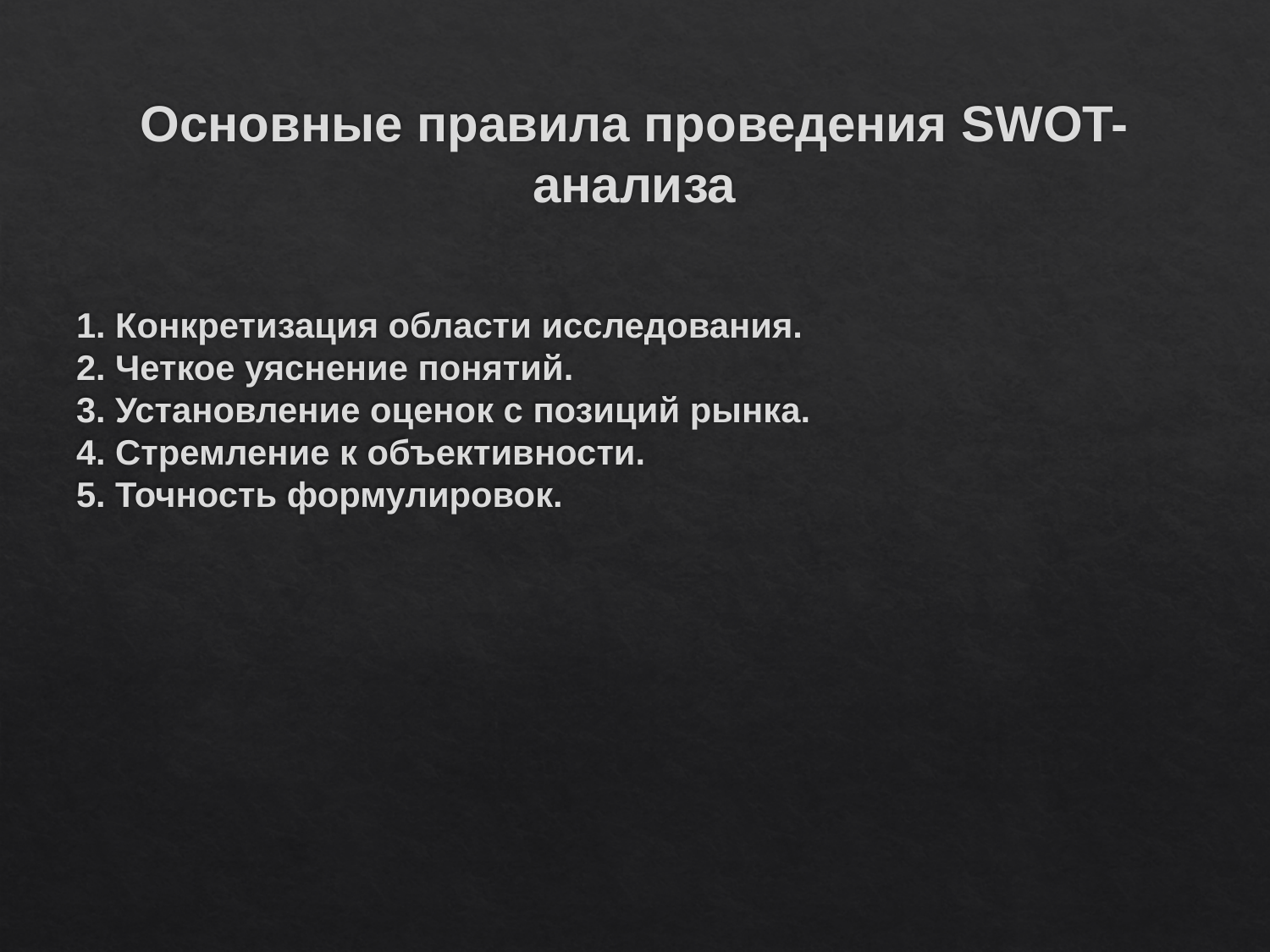

# Основные правила проведения SWOT-анализа
1. Конкретизация области исследования.
2. Четкое уяснение понятий.
3. Установление оценок с позиций рынка.
4. Стремление к объективности.
5. Точность формулировок.